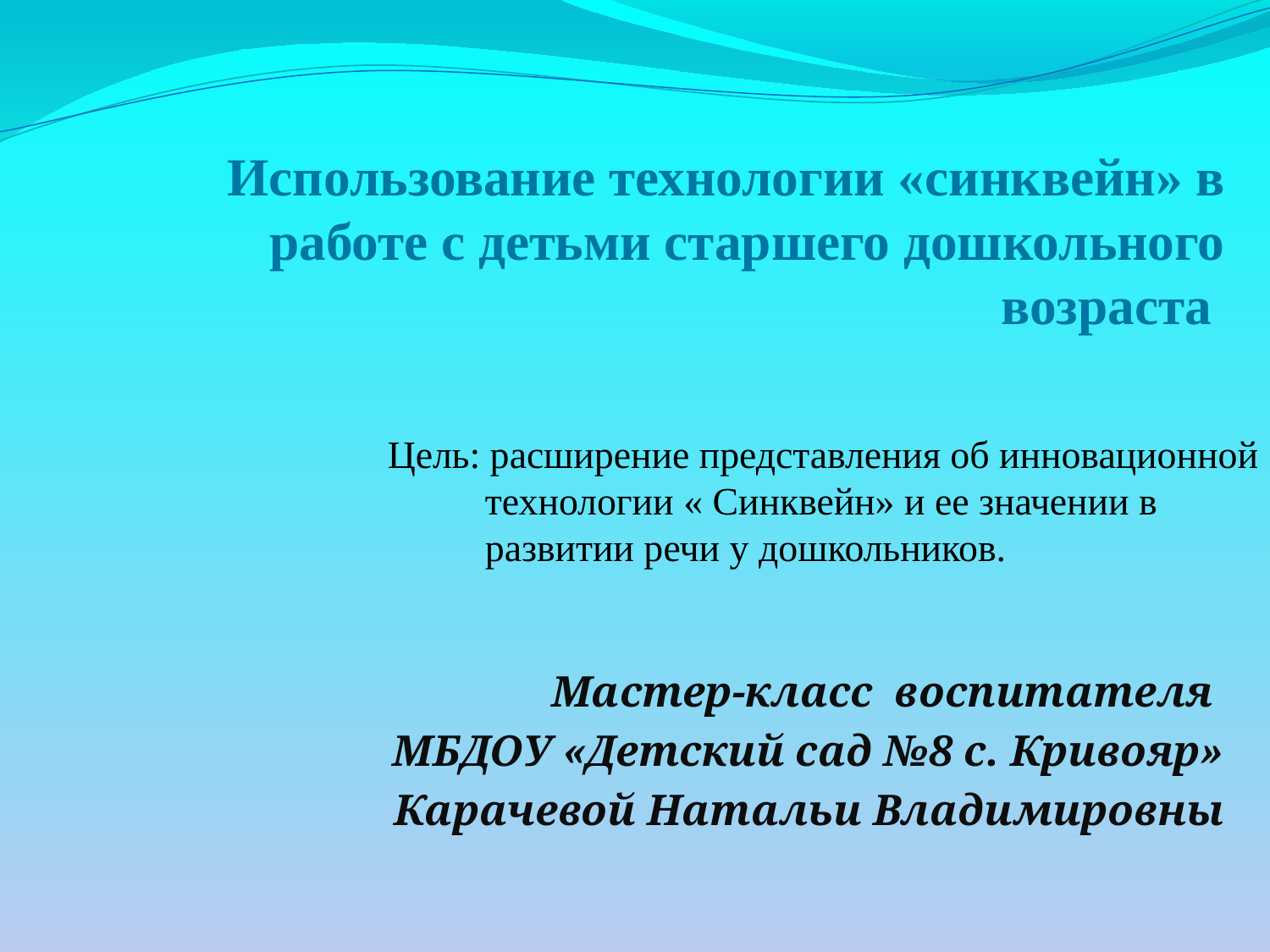

# Использование технологии «синквейн» в работе с детьми старшего дошкольного возраста
Цель: расширение представления об инновационной
          технологии « Синквейн» и ее значении в
          развитии речи у дошкольников.

Мастер-класс  воспитателя
МБДОУ «Детский сад №8 с. Кривояр»
Карачевой Натальи Владимировны